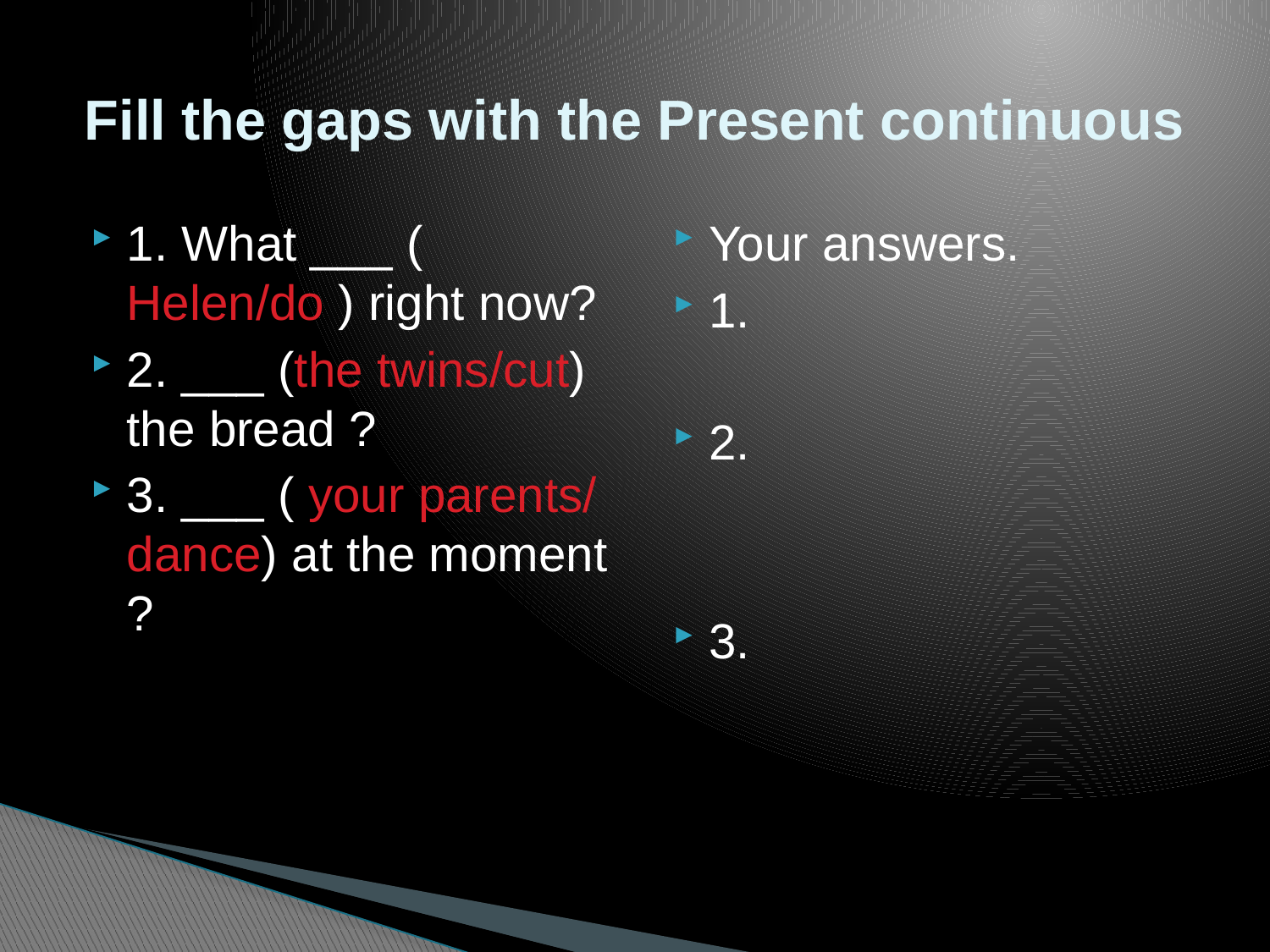

# Fill the gaps with the Present continuous
1. What ___ ( Helen/do ) right now?
2. ___ (the twins/cut) the bread ?
3. ___ ( your parents/ dance) at the moment ?
Your answers.
1.

2.

3.